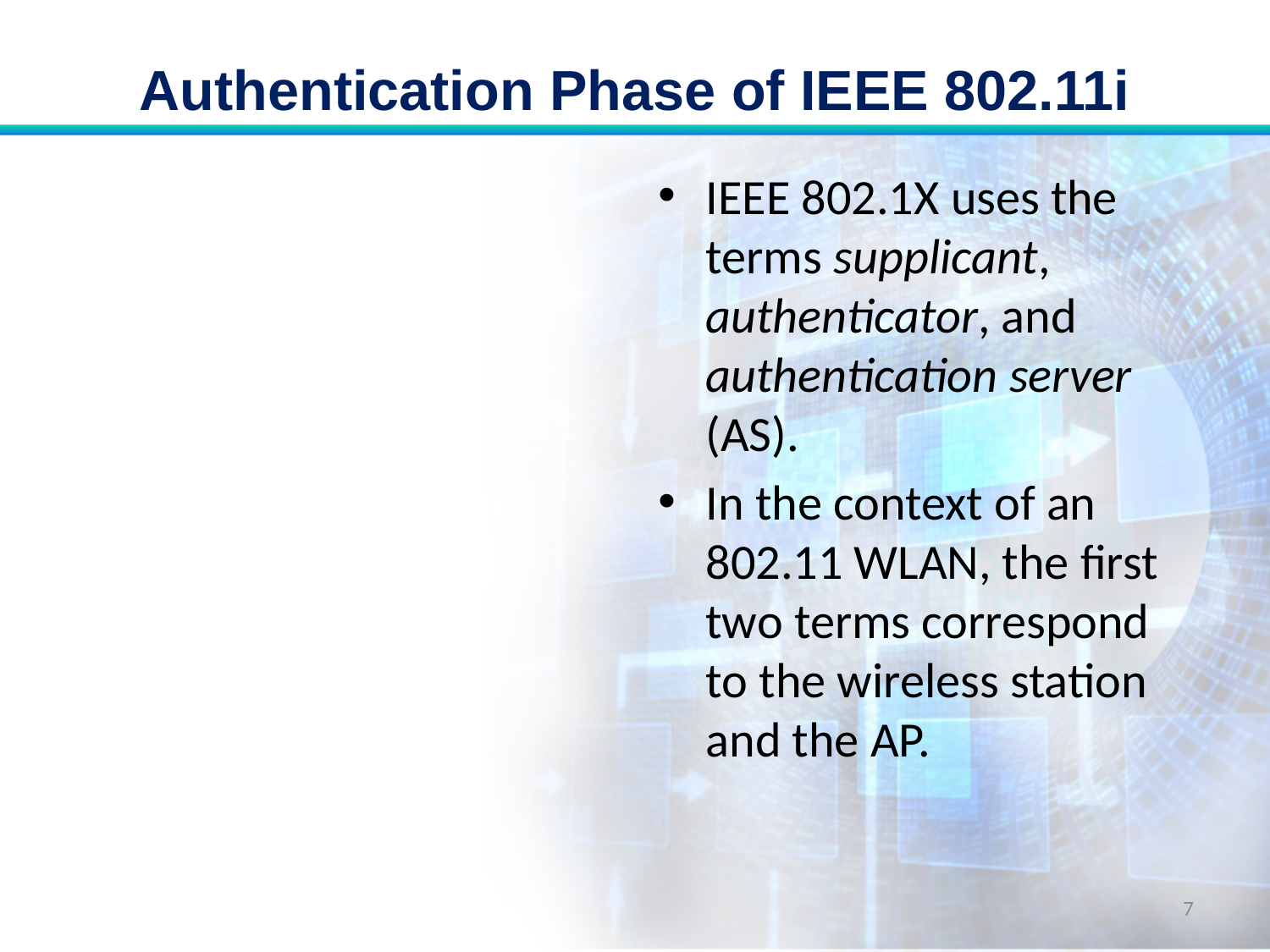

# Authentication Phase of IEEE 802.11i
IEEE 802.1X uses the terms supplicant, authenticator, and authentication server (AS).
In the context of an 802.11 WLAN, the first two terms correspond to the wireless station and the AP.
7